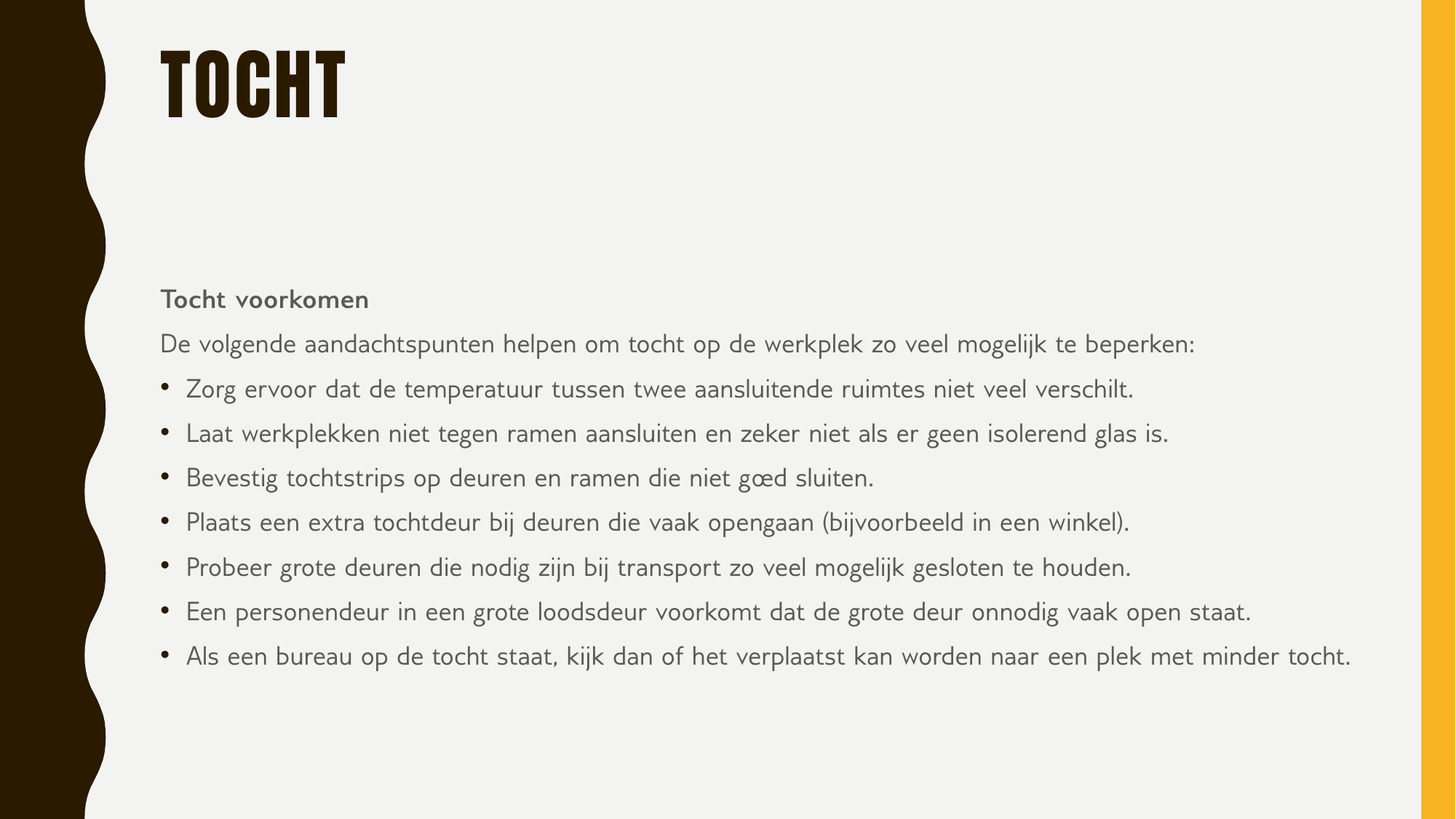

# Tocht
Tocht voorkomen
De volgende aandachtspunten helpen om tocht op de werkplek zo veel mogelijk te beperken:
Zorg ervoor dat de temperatuur tussen twee aansluitende ruimtes niet veel verschilt.
Laat werkplekken niet tegen ramen aansluiten en zeker niet als er geen isolerend glas is.
Bevestig tochtstrips op deuren en ramen die niet goed sluiten.
Plaats een extra tochtdeur bij deuren die vaak opengaan (bijvoorbeeld in een winkel).
Probeer grote deuren die nodig zijn bij transport zo veel mogelijk gesloten te houden.
Een personendeur in een grote loodsdeur voorkomt dat de grote deur onnodig vaak open staat.
Als een bureau op de tocht staat, kijk dan of het verplaatst kan worden naar een plek met minder tocht.